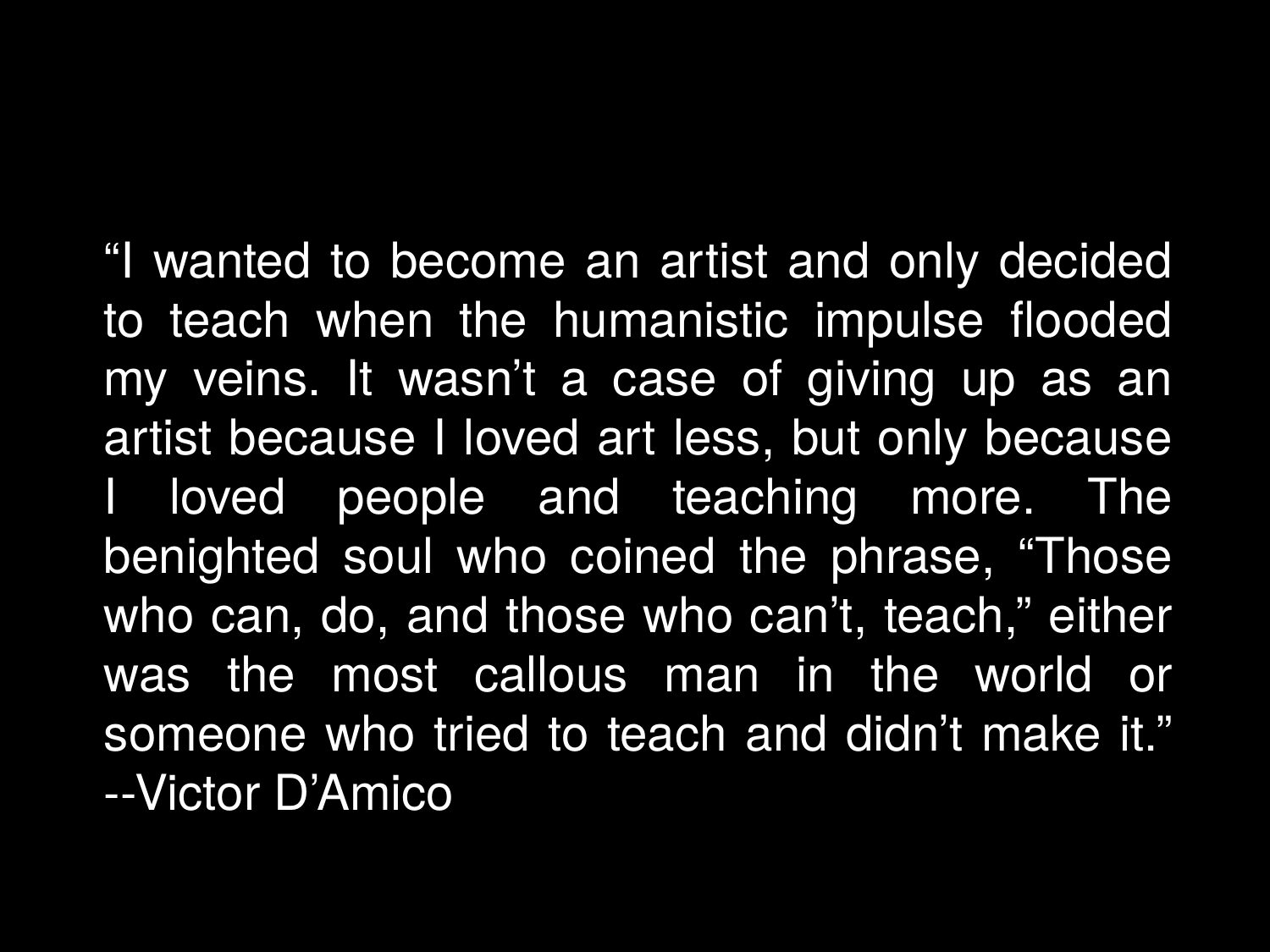

“I wanted to become an artist and only decided to teach when the humanistic impulse flooded my veins. It wasn’t a case of giving up as an artist because I loved art less, but only because I loved people and teaching more. The benighted soul who coined the phrase, “Those who can, do, and those who can’t, teach,” either was the most callous man in the world or someone who tried to teach and didn’t make it.” --Victor D’Amico